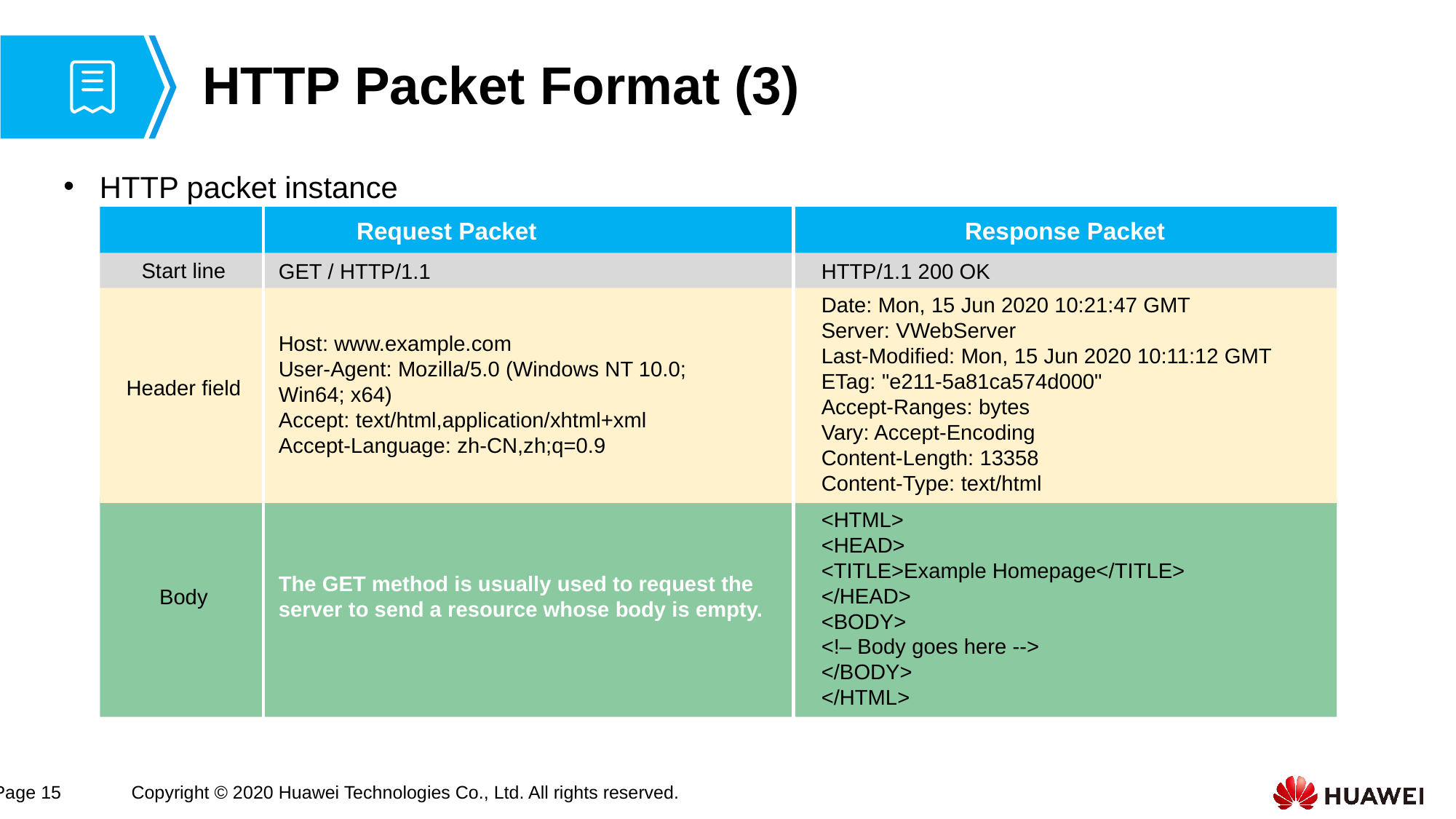

# HTTP Packet Format (3)
HTTP packet instance
Request Packet
Response Packet
Start line
GET / HTTP/1.1
HTTP/1.1 200 OK

Date: Mon, 15 Jun 2020 10:21:47 GMT
Server: VWebServer
Last-Modified: Mon, 15 Jun 2020 10:11:12 GMT
ETag: "e211-5a81ca574d000"
Accept-Ranges: bytes
Vary: Accept-Encoding
Content-Length: 13358
Content-Type: text/html

Host: www.example.com
User-Agent: Mozilla/5.0 (Windows NT 10.0; Win64; x64)
Accept: text/html,application/xhtml+xml
Accept-Language: zh-CN,zh;q=0.9
Header field

<HTML>
<HEAD>
<TITLE>Example Homepage</TITLE>
</HEAD>
<BODY>
<!– Body goes here -->
</BODY>
</HTML>
The GET method is usually used to request the server to send a resource whose body is empty.
Body